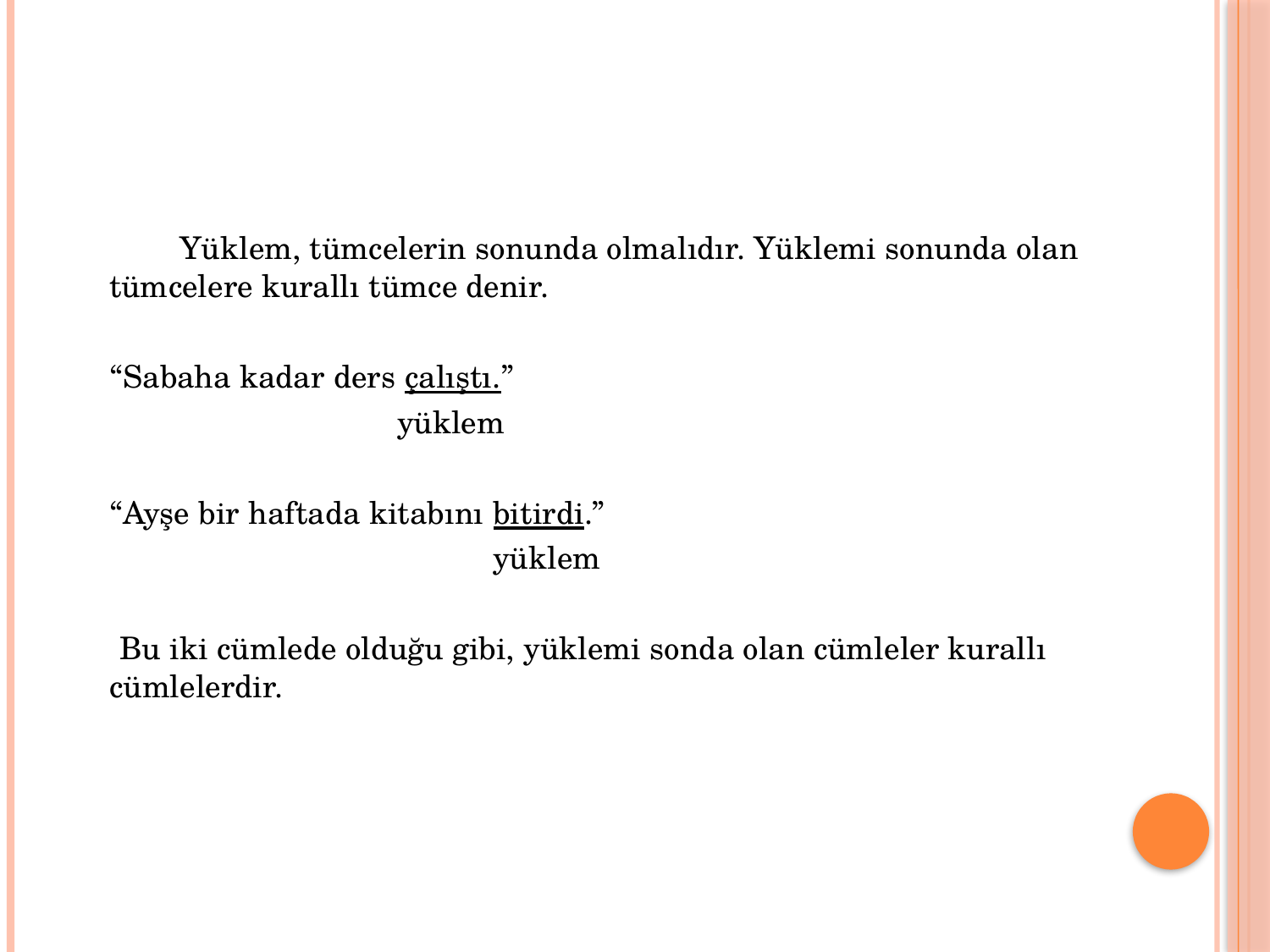

#
            Yüklem, tümcelerin sonunda olmalıdır. Yüklemi sonunda olan tümcelere kurallı tümce denir.

    “Sabaha kadar ders çalıştı.”
                                     yüklem

    “Ayşe bir haftada kitabını bitirdi.”
                                                yüklem

     Bu iki cümlede olduğu gibi, yüklemi sonda olan cümleler kurallı cümlelerdir.